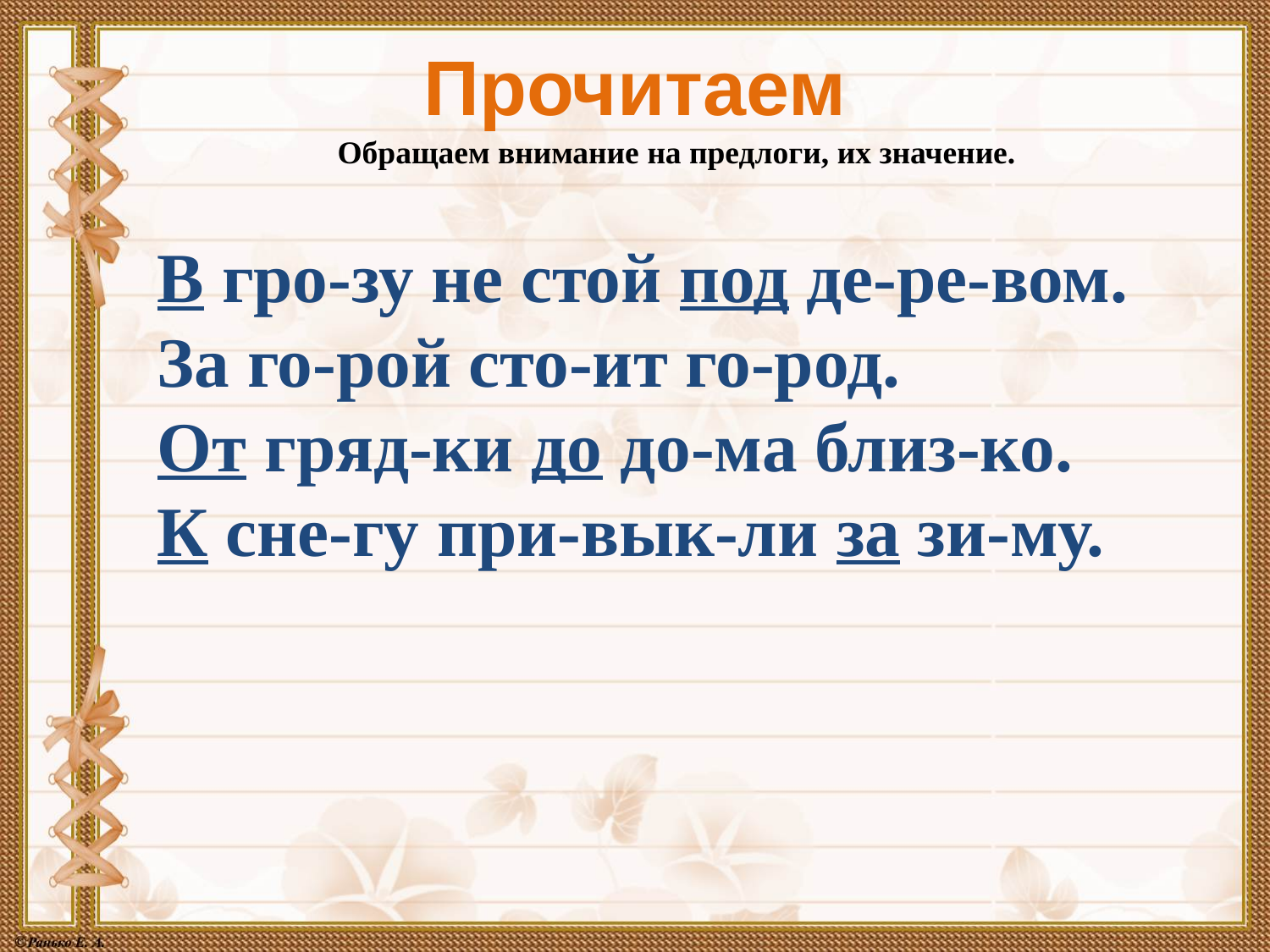

Прочитаем
Обращаем внимание на предлоги, их значение.
В гро-зу не стой под де-ре-вом.
За го-рой сто-ит го-род.
От гряд-ки до до-ма близ-ко.
К сне-гу при-вык-ли за зи-му.